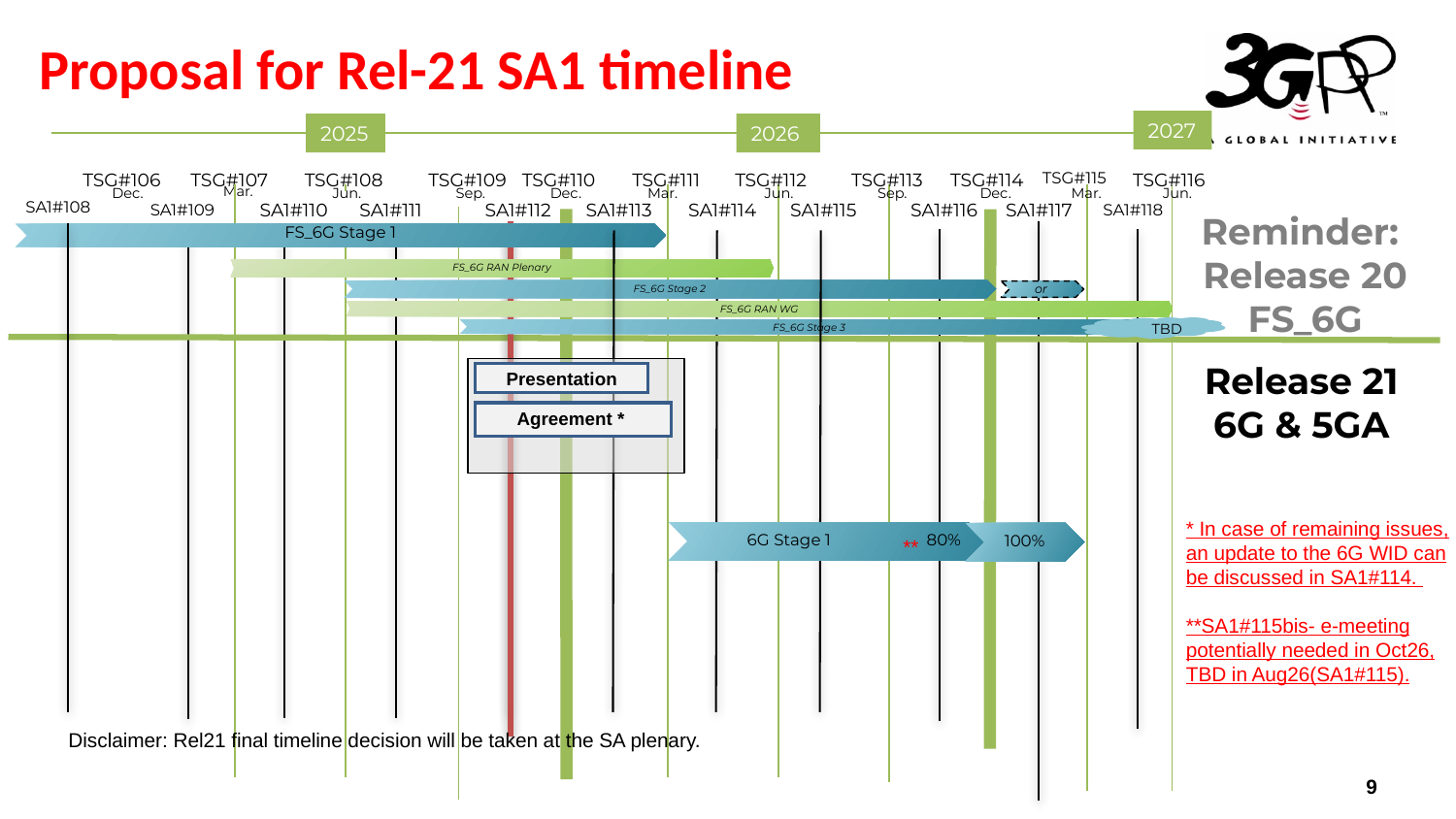

Proposal for Rel-21 SA1 timeline
2027
2025
2026
TSG#106
TSG#107
TSG#108
TSG#109
TSG#110
TSG#111
TSG#112
TSG#113
TSG#114
TSG#115
TSG#116
Mar.
Dec.
Jun.
Sep.
Dec.
Mar.
Jun.
Sep.
Dec.
Mar.
Jun.
SA1#108
SA1#110
SA1#111
SA1#112
SA1#113
SA1#114
SA1#115
SA1#116
SA1#117
SA1#109
SA1#118
Reminder:
Release 20
FS_6G
FS_6G Stage 1
FS_6G RAN Plenary
FS_6G Stage 2
or
FS_6G RAN WG
TBD

FS_6G Stage 3
Presentation
Release 21
6G & 5GA

Agreement *

* In case of remaining issues, an update to the 6G WID can be discussed in SA1#114.
**SA1#115bis- e-meeting potentially needed in Oct26, TBD in Aug26(SA1#115).
            6G Stage 1                      80%
100%
**
Disclaimer: Rel21 final timeline decision will be taken at the SA plenary.